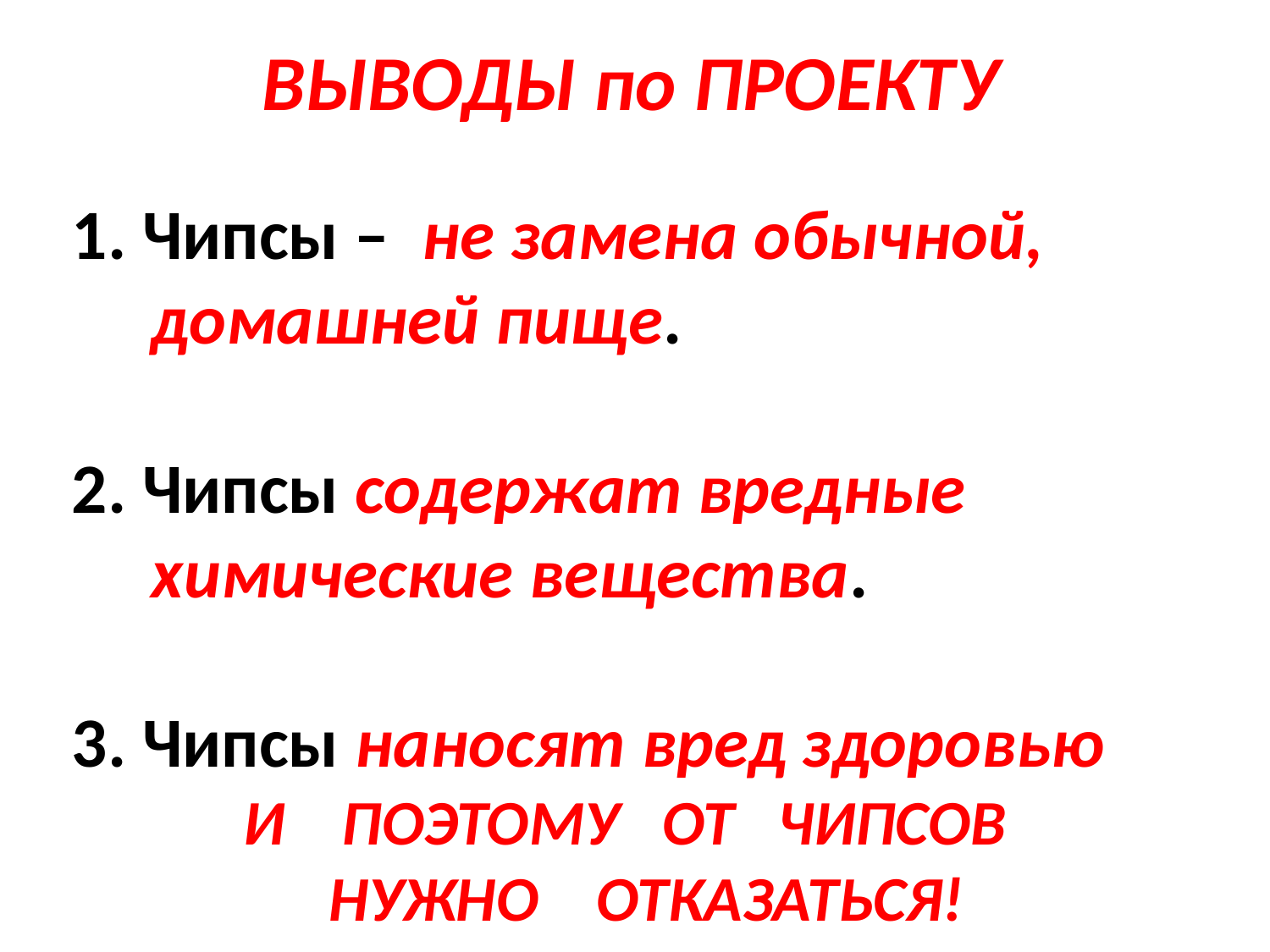

# ВЫВОДЫ по ПРОЕКТУ
1. Чипсы –  не замена обычной,
     домашней пище.

2. Чипсы содержат вредные
     химические вещества.

3. Чипсы наносят вред здоровью
И    ПОЭТОМУ   ОТ   ЧИПСОВ
  НУЖНО    ОТКАЗАТЬСЯ!